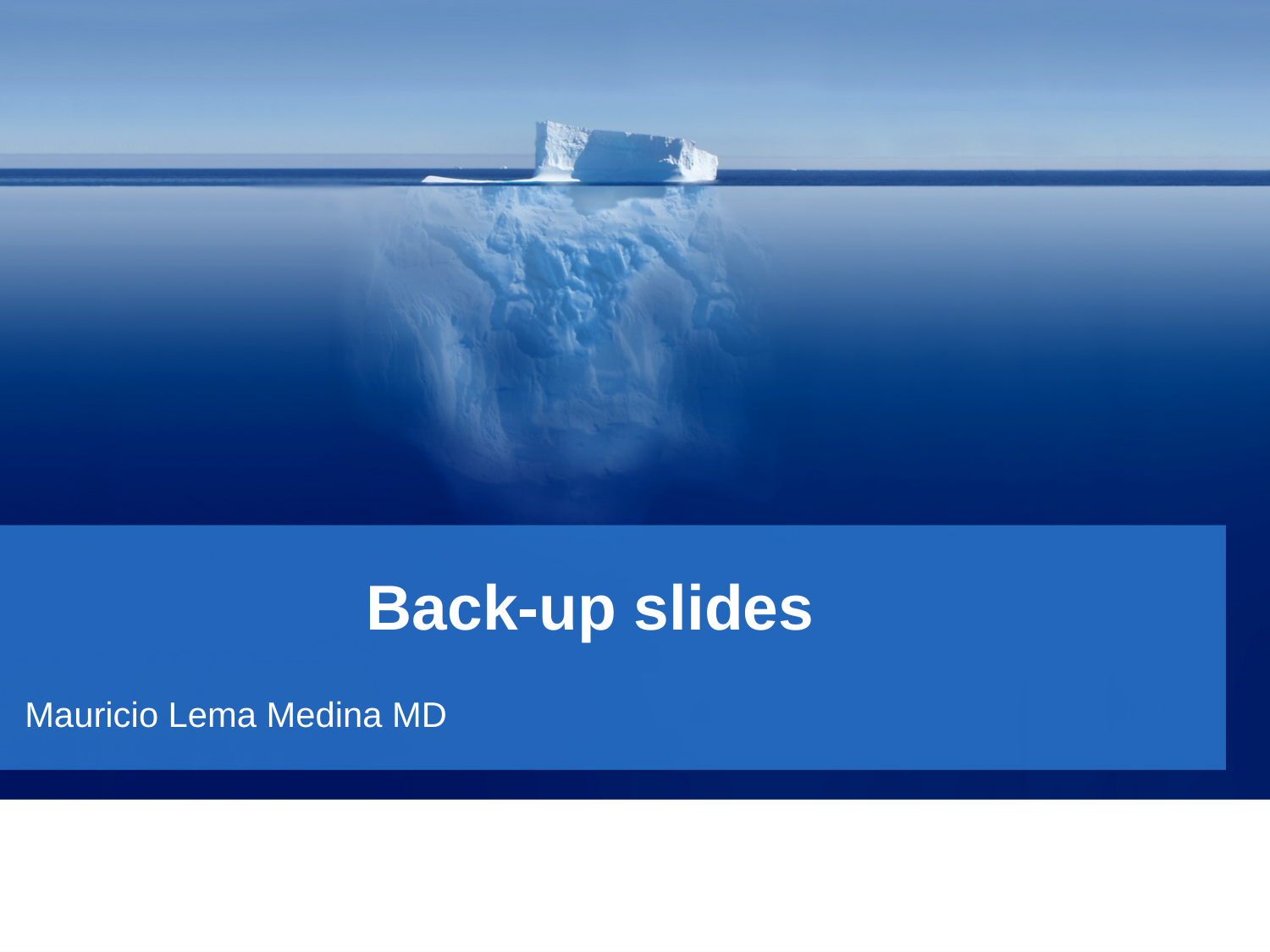

# Back-up slides
Mauricio Lema Medina MD